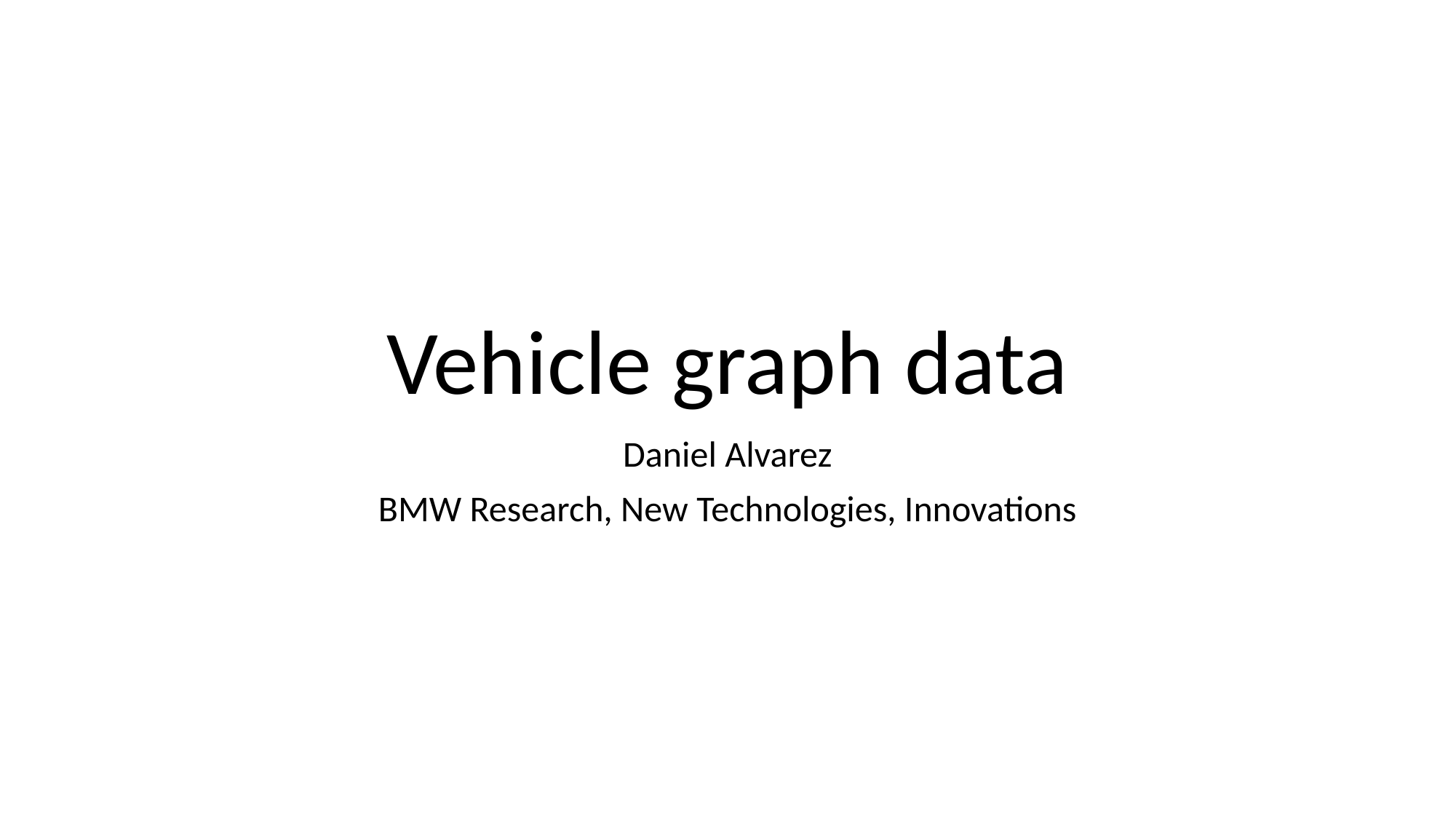

# Vehicle graph data
Daniel Alvarez
BMW Research, New Technologies, Innovations